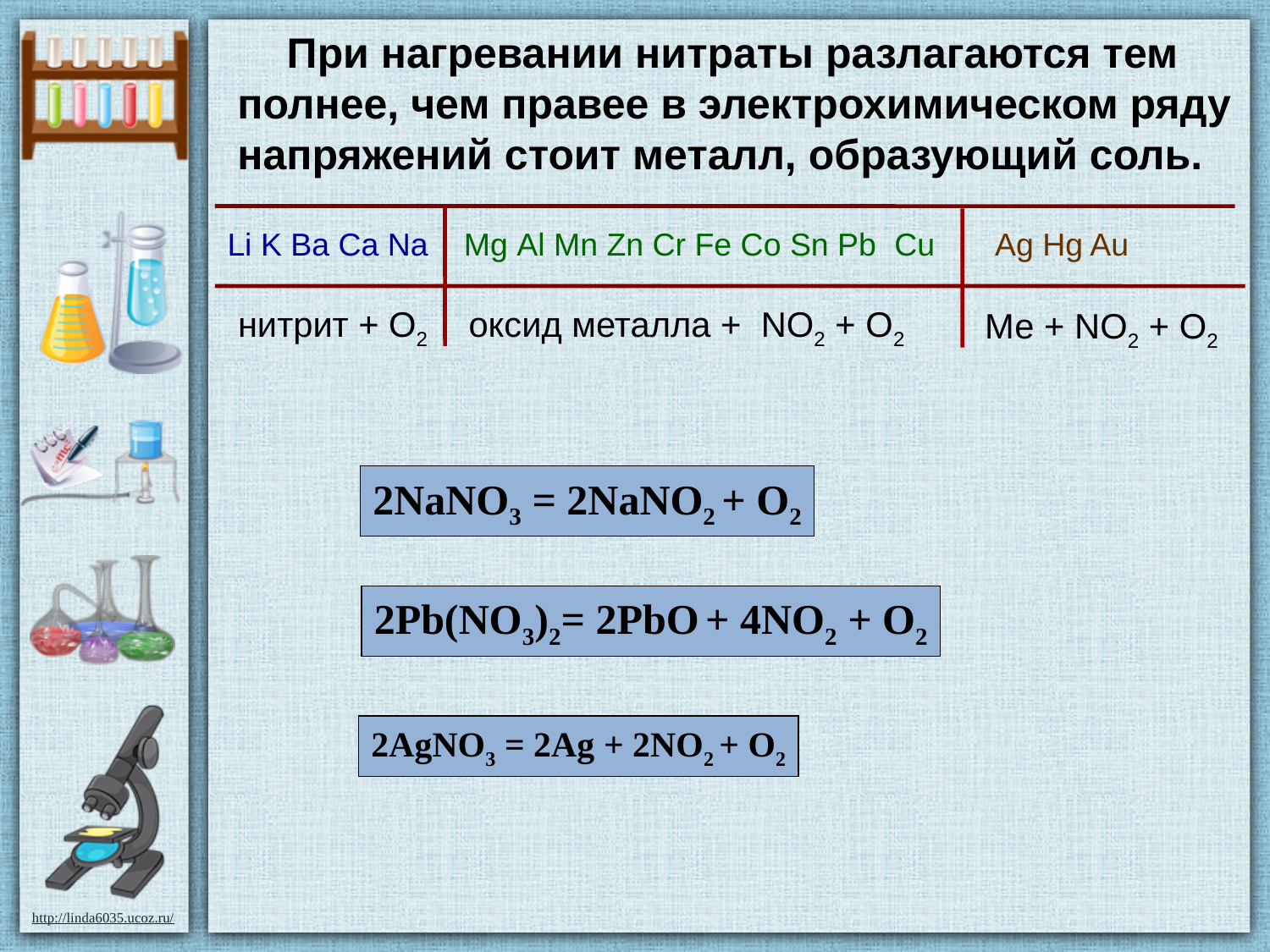

При нагревании нитраты разлагаются тем полнее, чем правее в электрохимическом ряду напряжений стоит металл, образующий соль.

Li K Ba Ca Na    Mg Al Mn Zn Cr Fe Co Sn Pb  Cu       Ag Hg Au

нитрит + О2
оксид металла +  NO2 + O2
Ме + NO2 + O2
2NaNO3 = 2NaNO2 + O2
2Pb(NO3)2= 2PbO + 4NO2 + O2
2AgNO3 = 2Ag + 2NO2 + O2